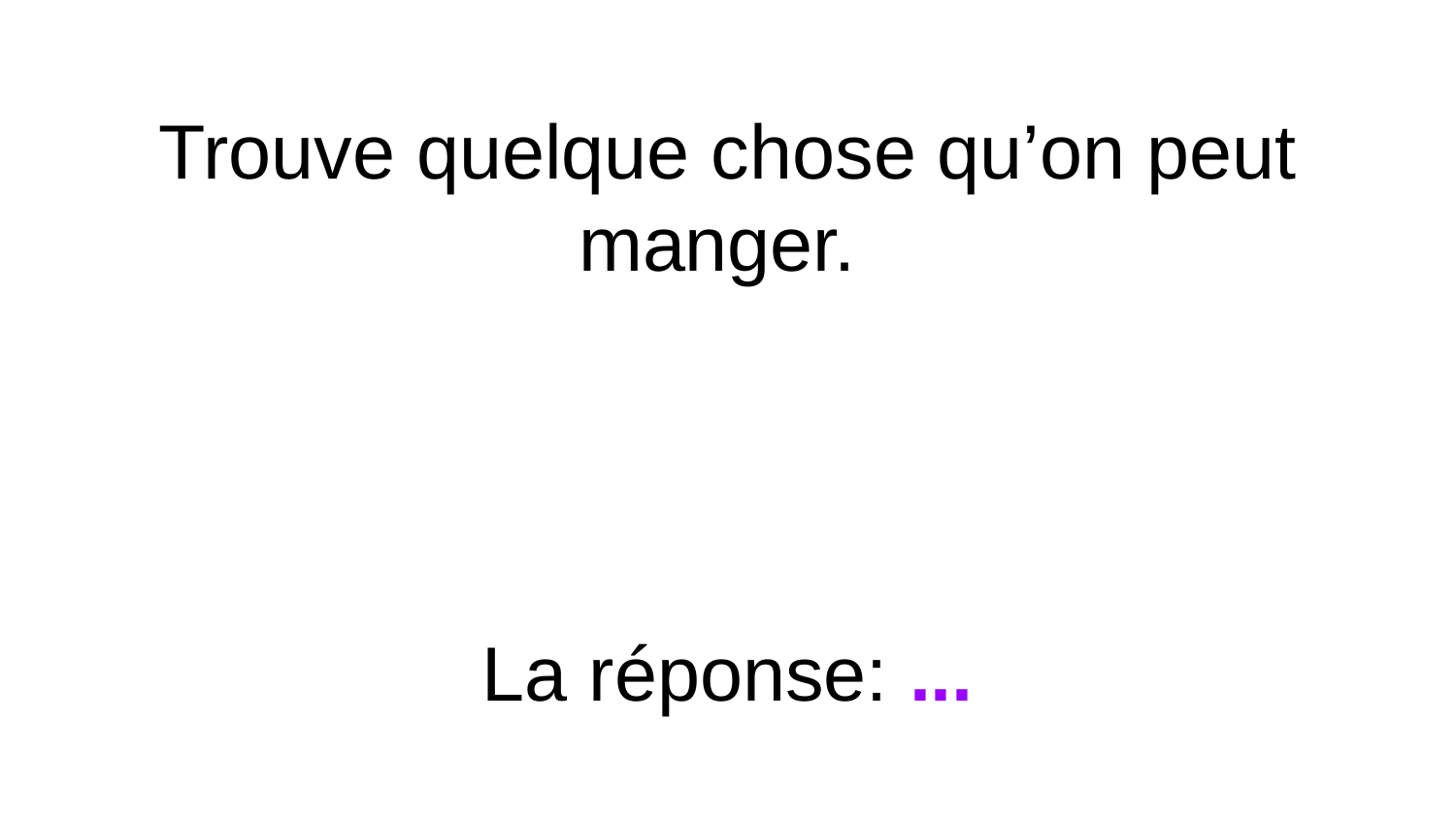

Trouve quelque chose qu’on peut manger.
La réponse: ...